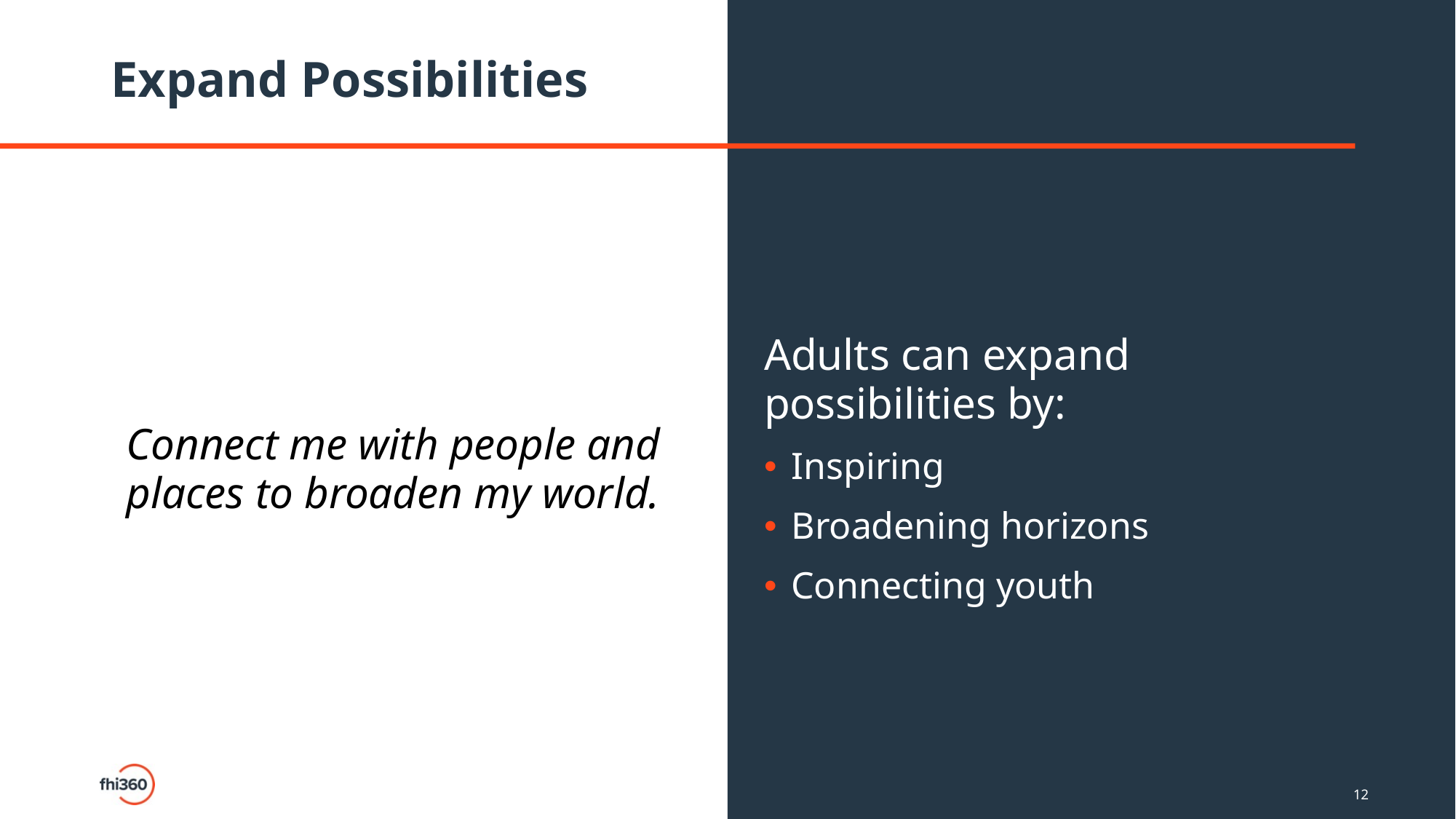

# Expand Possibilities
Connect me with people and places to broaden my world.
Adults can expand possibilities by:
Inspiring
Broadening horizons
Connecting youth